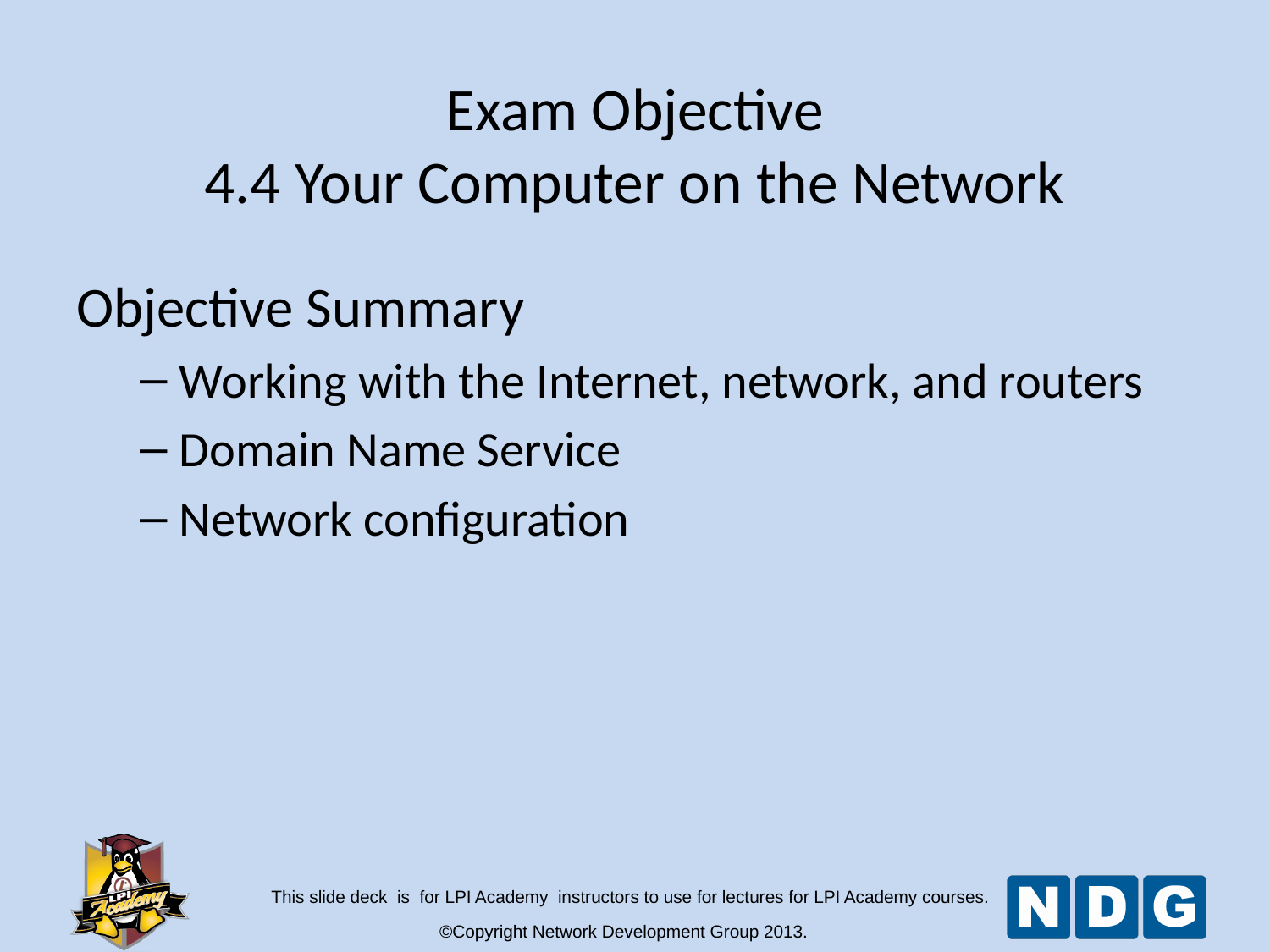

# Exam Objective 4.4 Your Computer on the Network
Objective Summary
Working with the Internet, network, and routers
Domain Name Service
Network configuration